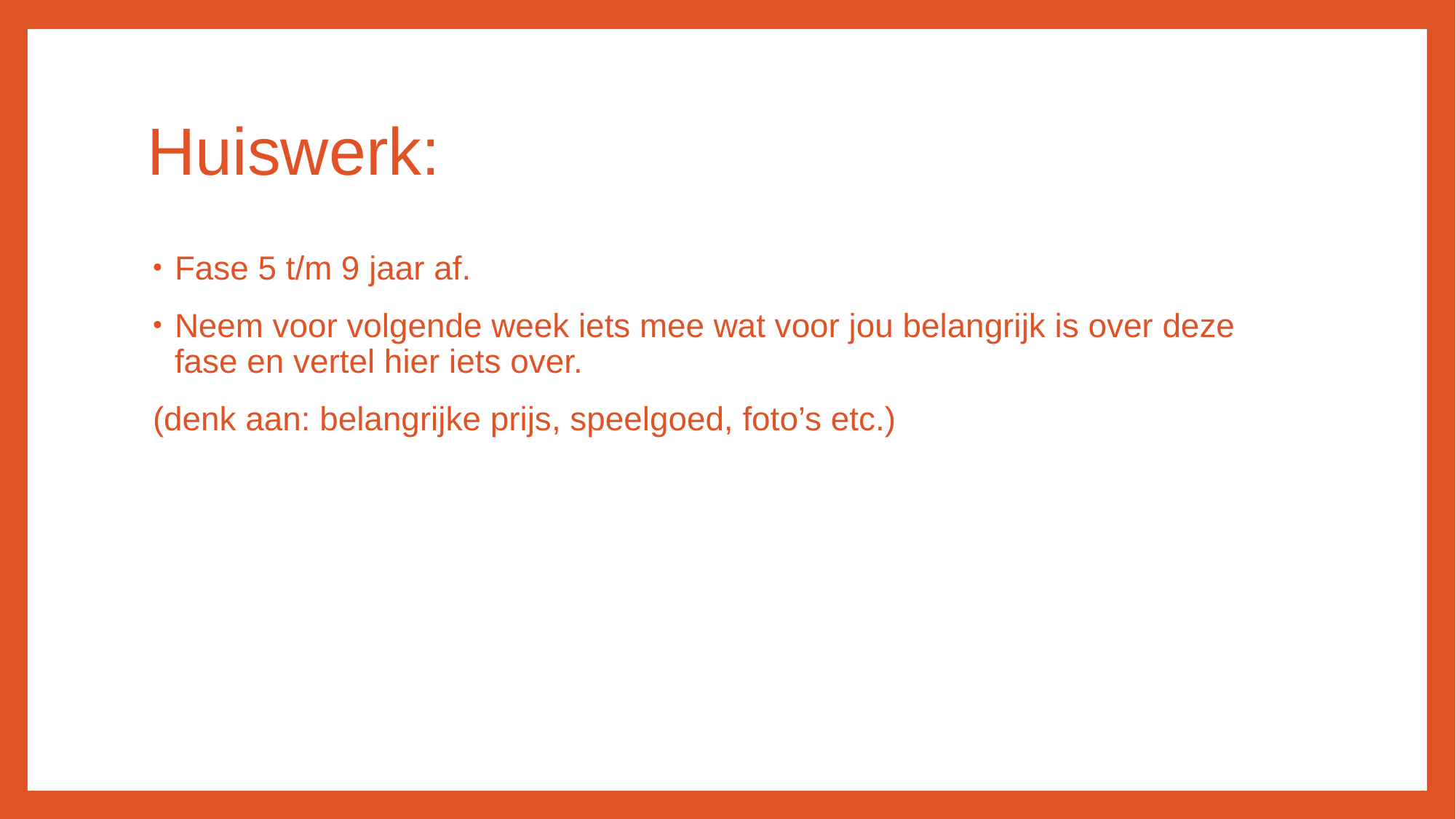

# Huiswerk:
Fase 5 t/m 9 jaar af.
Neem voor volgende week iets mee wat voor jou belangrijk is over deze fase en vertel hier iets over.
(denk aan: belangrijke prijs, speelgoed, foto’s etc.)